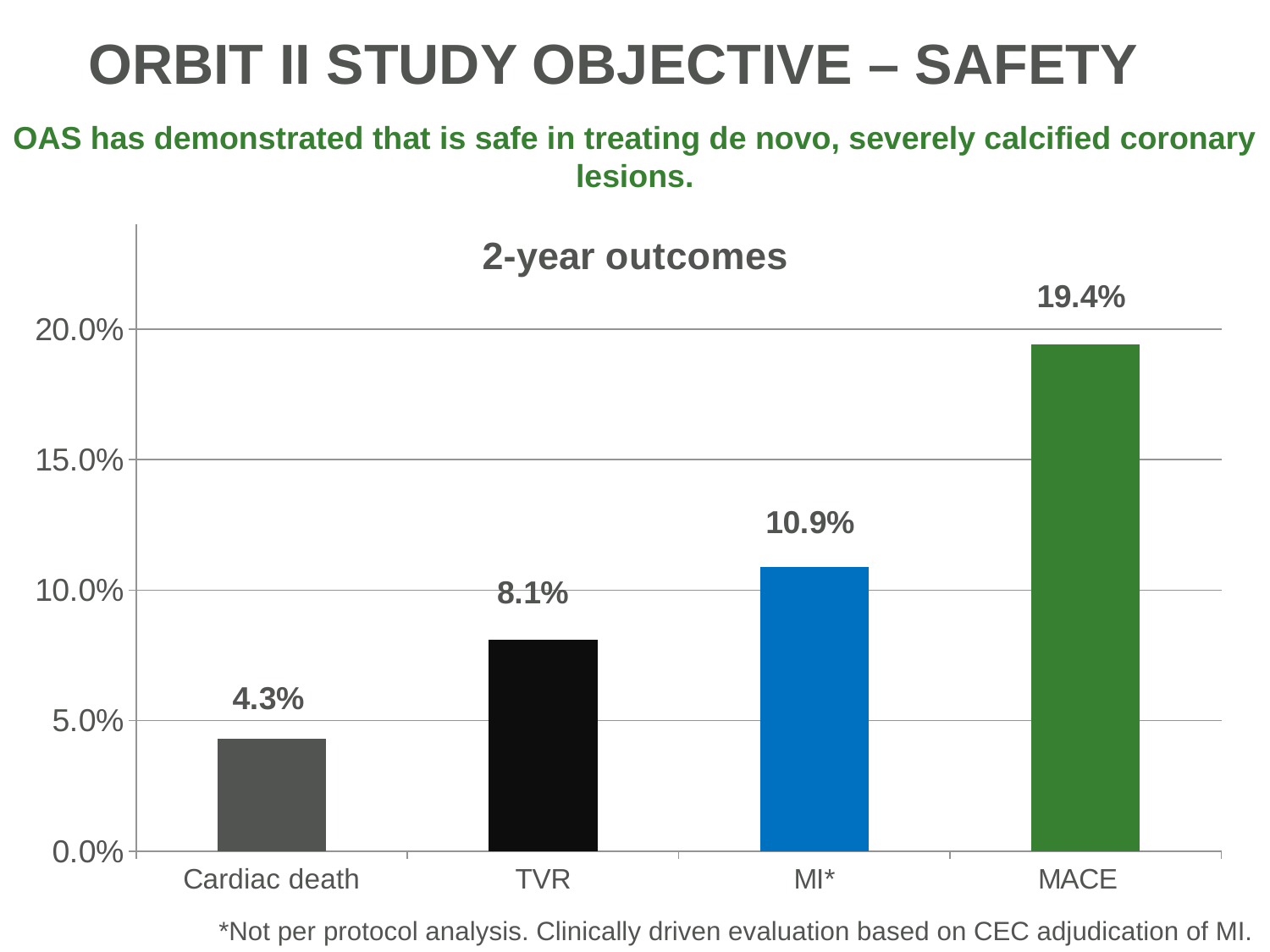

# ORBIT II Study Objective – Safety
OAS has demonstrated that is safe in treating de novo, severely calcified coronary lesions.

### Chart: 2-year outcomes

| Category | 2-year |
|---|---|
| Cardiac death | 0.043 |
| TVR | 0.081 |
| MI* | 0.109 |
| MACE   | 0.194 |
*Not per protocol analysis. Clinically driven evaluation based on CEC adjudication of MI.